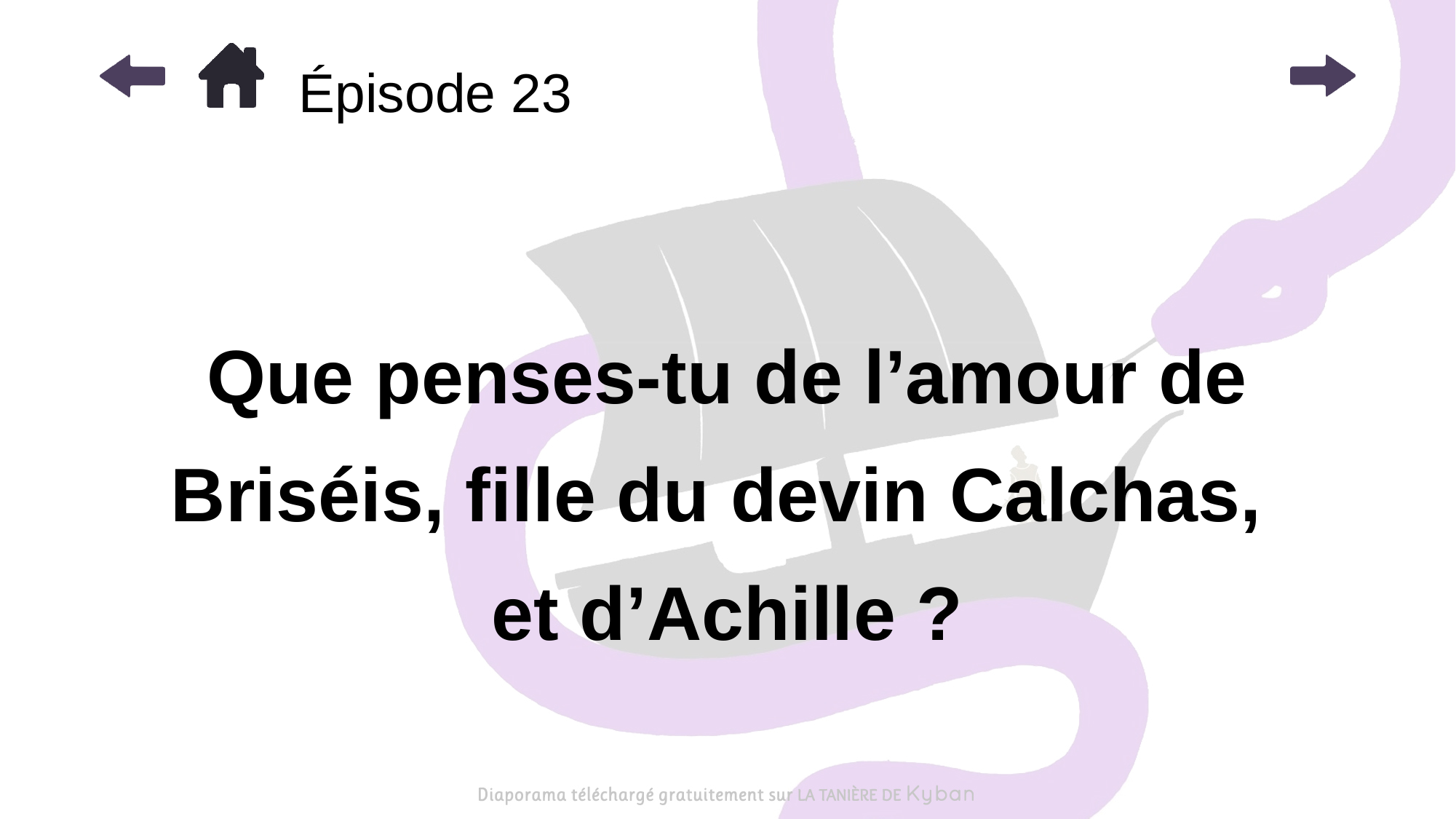

# Épisode 23
Que penses-tu de l’amour de Briséis, fille du devin Calchas,
et d’Achille ?